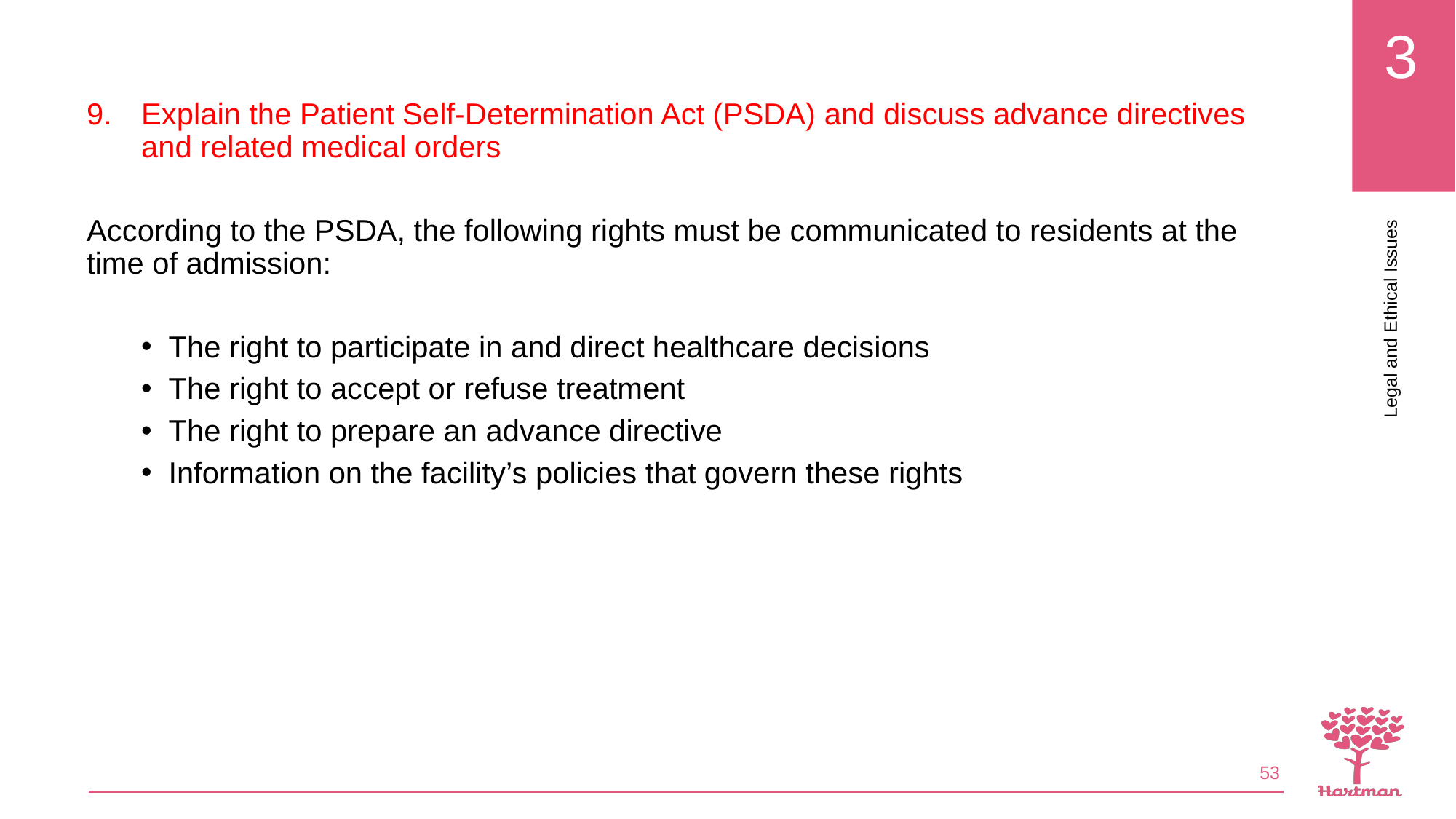

Explain the Patient Self-Determination Act (PSDA) and discuss advance directives and related medical orders

According to the PSDA, the following rights must be communicated to residents at the time of admission:

The right to participate in and direct healthcare decisions
The right to accept or refuse treatment
The right to prepare an advance directive
Information on the facility’s policies that govern these rights

53